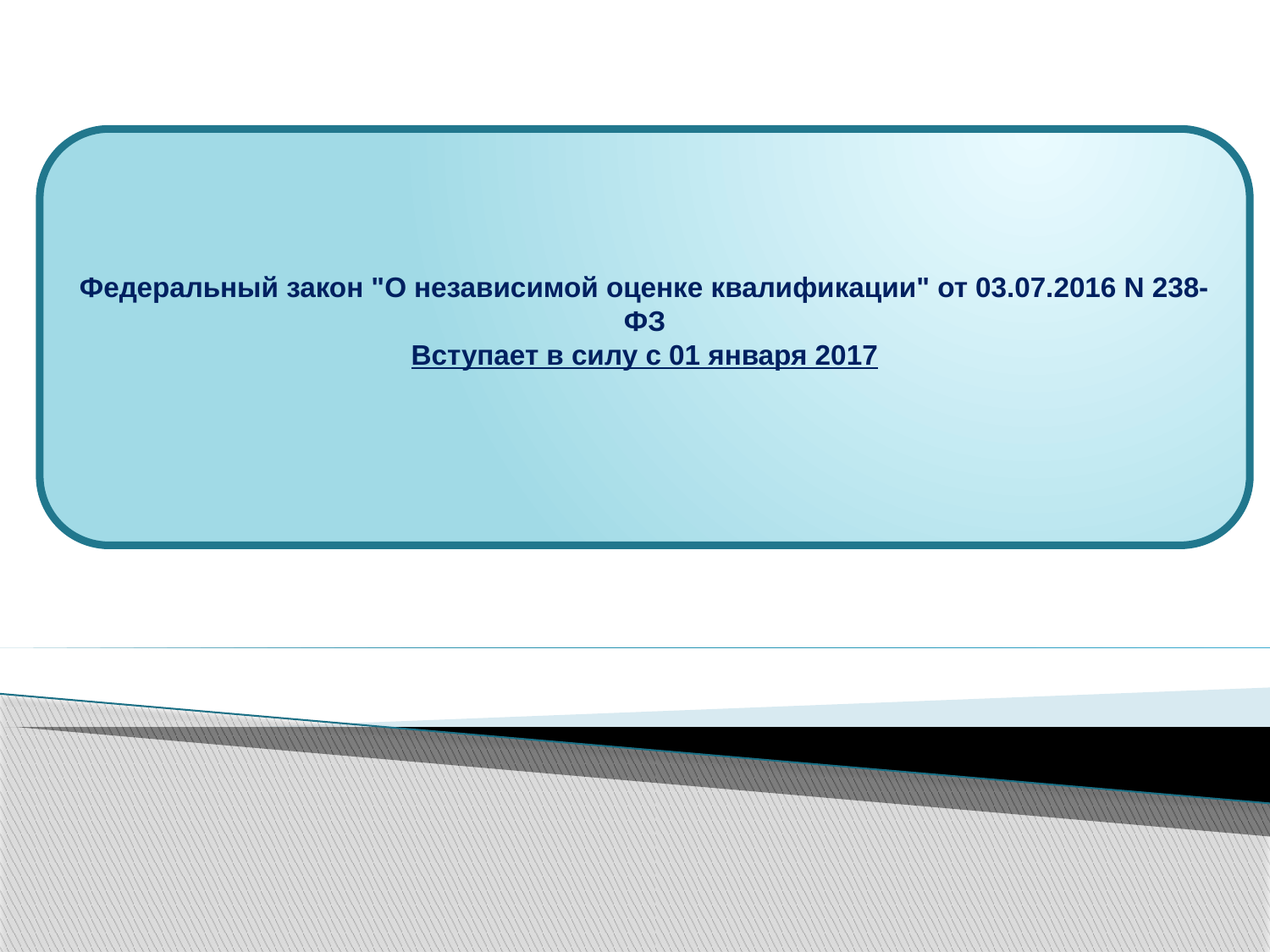

Федеральный закон "О независимой оценке квалификации" от 03.07.2016 N 238-ФЗ
Вступает в силу с 01 января 2017